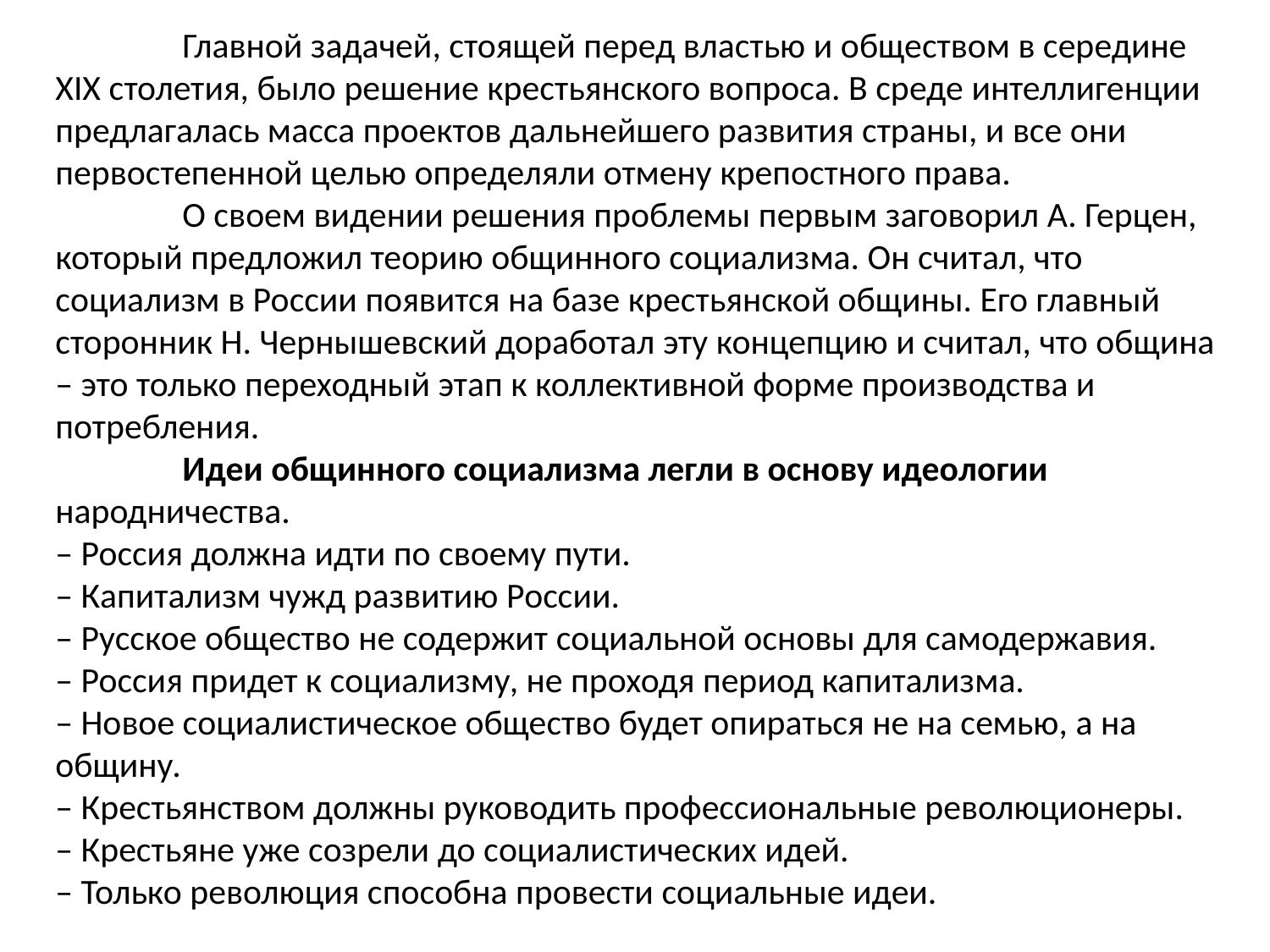

Главной задачей, стоящей перед властью и обществом в середине XIX столетия, было решение крестьянского вопроса. В среде интеллигенции предлагалась масса проектов дальнейшего развития страны, и все они первостепенной целью определяли отмену крепостного права.
	О своем видении решения проблемы первым заговорил А. Герцен, который предложил теорию общинного социализма. Он считал, что социализм в России появится на базе крестьянской общины. Его главный сторонник Н. Чернышевский доработал эту концепцию и считал, что община – это только переходный этап к коллективной форме производства и потребления.
	Идеи общинного социализма легли в основу идеологии народничества.
– Россия должна идти по своему пути.
– Капитализм чужд развитию России.
– Русское общество не содержит социальной основы для самодержавия.
– Россия придет к социализму, не проходя период капитализма.
– Новое социалистическое общество будет опираться не на семью, а на общину.
– Крестьянством должны руководить профессиональные революционеры.
– Крестьяне уже созрели до социалистических идей.
– Только революция способна провести социальные идеи.